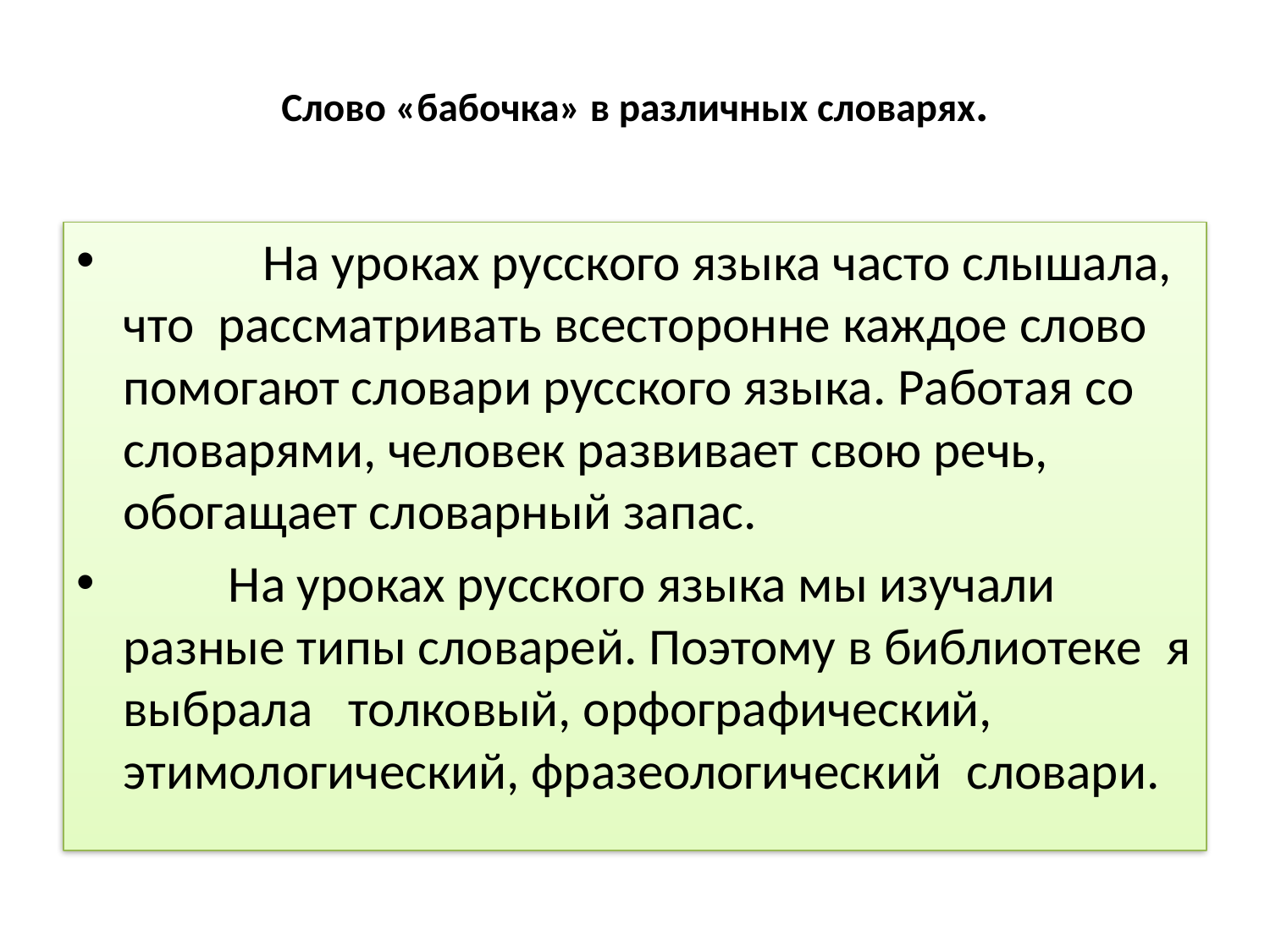

# Слово «бабочка» в различных словарях.
            На уроках русского языка часто слышала, что  рассматривать всесторонне каждое слово помогают словари русского языка. Работая со словарями, человек развивает свою речь, обогащает словарный запас.
         На уроках русского языка мы изучали разные типы словарей. Поэтому в библиотеке  я выбрала   толковый, орфографический, этимологический, фразеологический  словари.